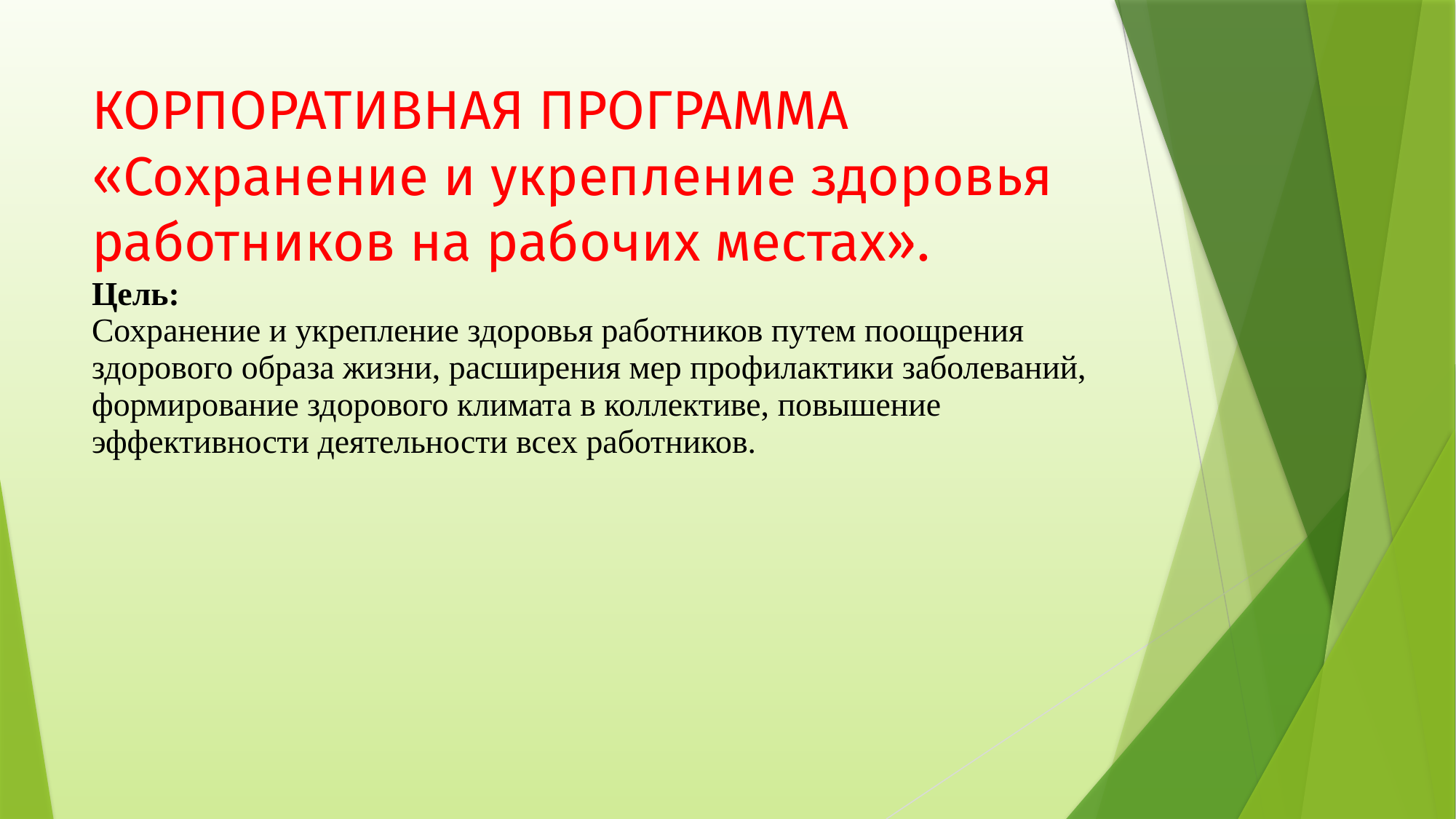

# КОРПОРАТИВНАЯ ПРОГРАММА «Сохранение и укрепление здоровья работников на рабочих местах». Цель: Сохранение и укрепление здоровья работников путем поощрения здорового образа жизни, расширения мер профилактики заболеваний, формирование здорового климата в коллективе, повышение эффективности деятельности всех работников.